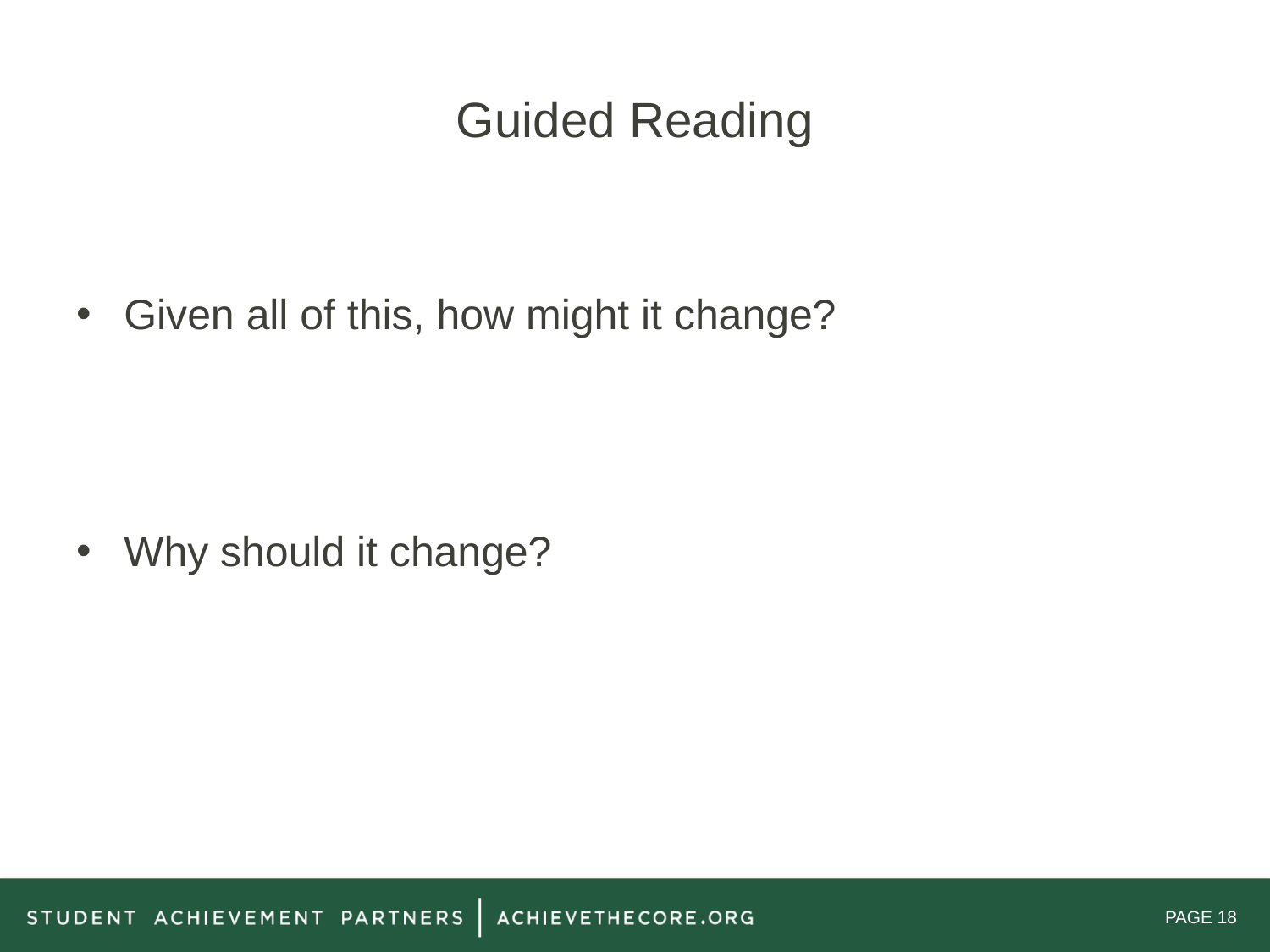

# Guided Reading

Given all of this, how might it change?

Why should it change?